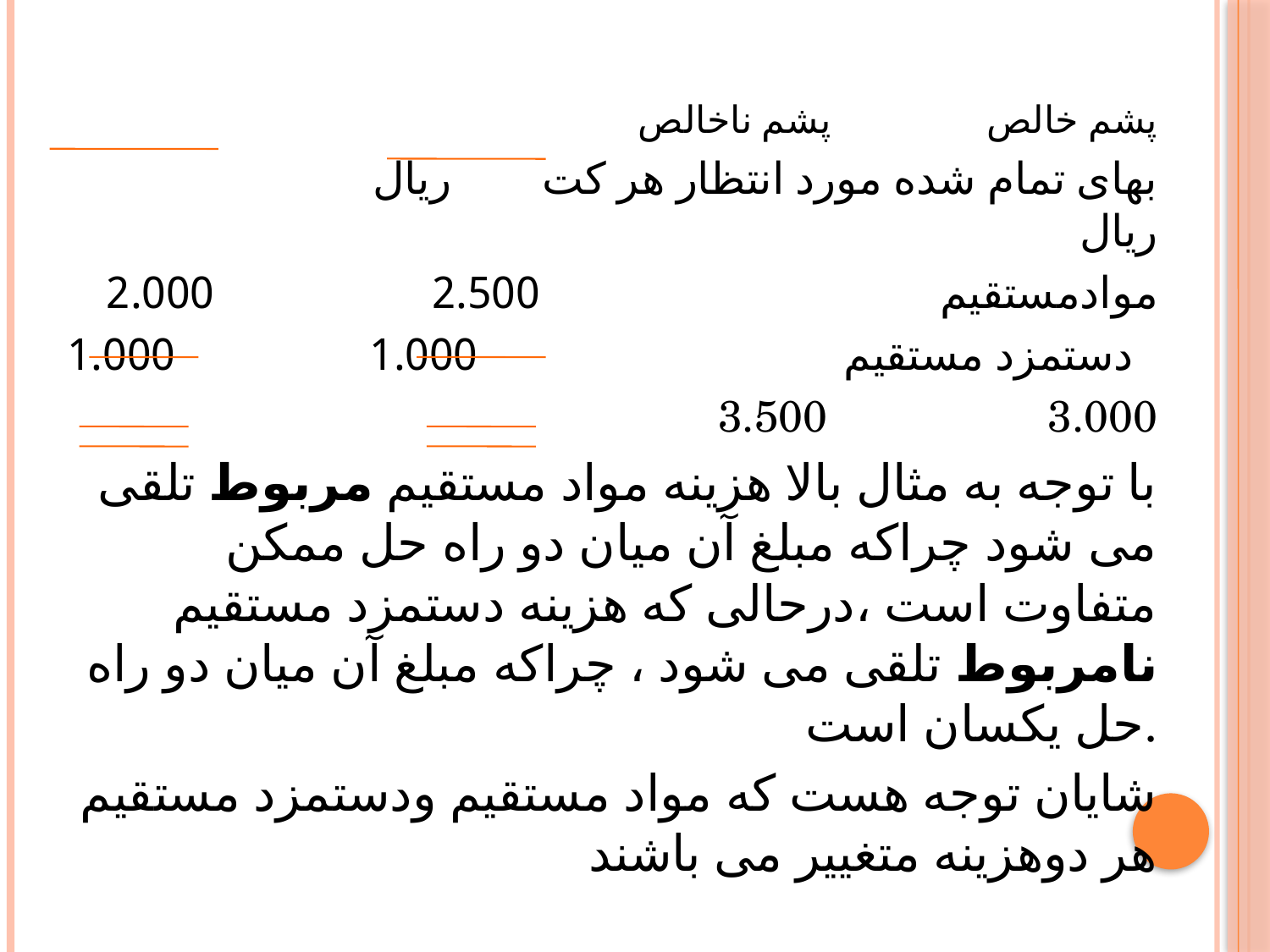

#
                                                           پشم خالص                پشم ناخالص
بهای تمام شده مورد انتظار هر کت        ریال                          ریال
موادمستقیم                                   2.500                   2.000
دستمزد مستقیم                                1.000                 1.000
                                                  3.500                  3.000
با توجه به مثال بالا هزینه مواد مستقیم مربوط تلقی می شود چراکه مبلغ آن میان دو راه حل ممکن متفاوت است ،درحالی که هزینه دستمزد مستقیم نامربوط تلقی می شود ، چراکه مبلغ آن میان دو راه حل یکسان است.
شایان توجه هست که مواد مستقیم ودستمزد مستقیم هر دوهزینه متغییر می باشند